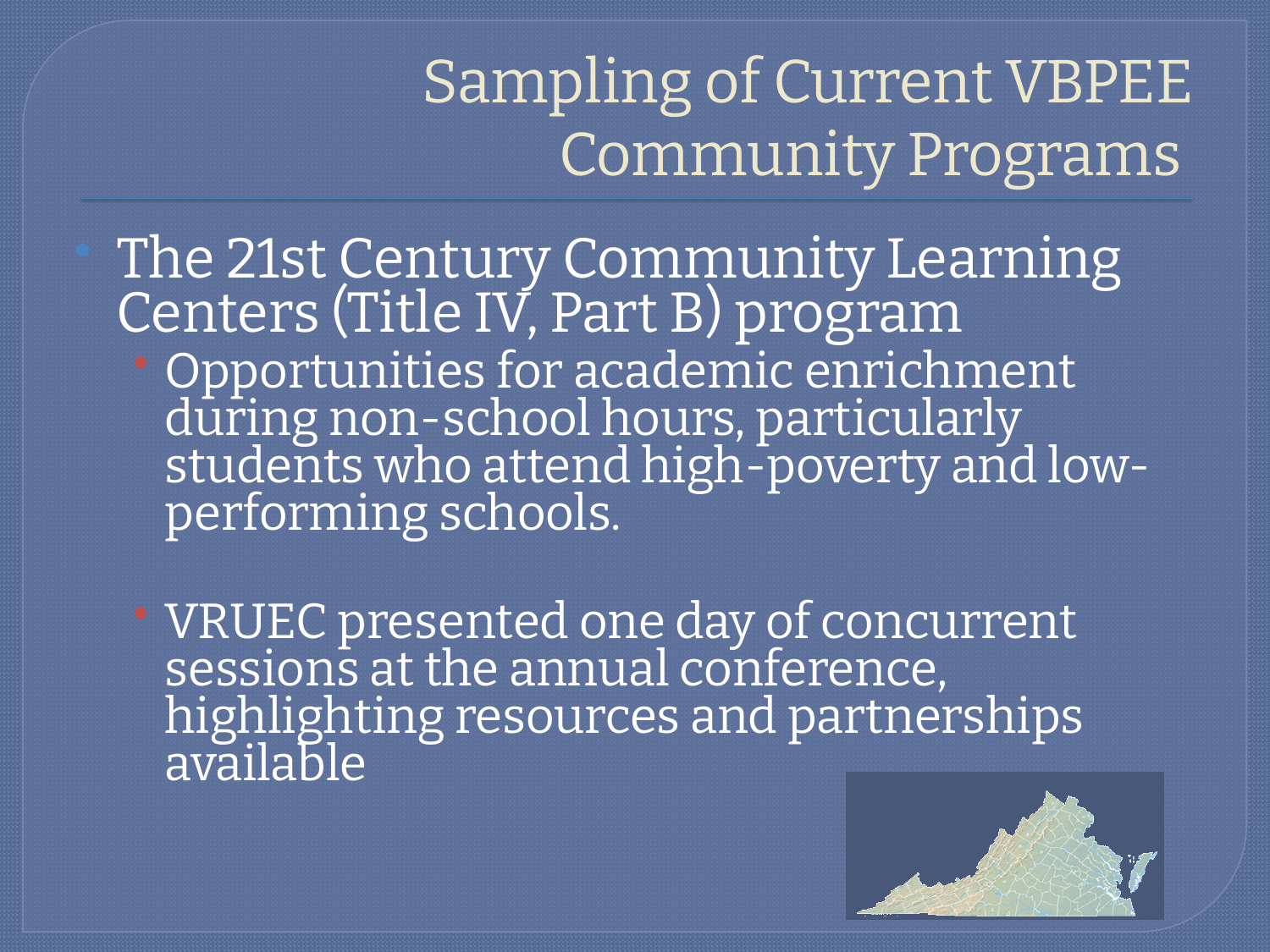

# Sampling of Current VBPEE Community Programs
The 21st Century Community Learning Centers (Title IV, Part B) program
Opportunities for academic enrichment during non-school hours, particularly students who attend high-poverty and low-performing schools.

VRUEC presented one day of concurrent sessions at the annual conference, highlighting resources and partnerships available